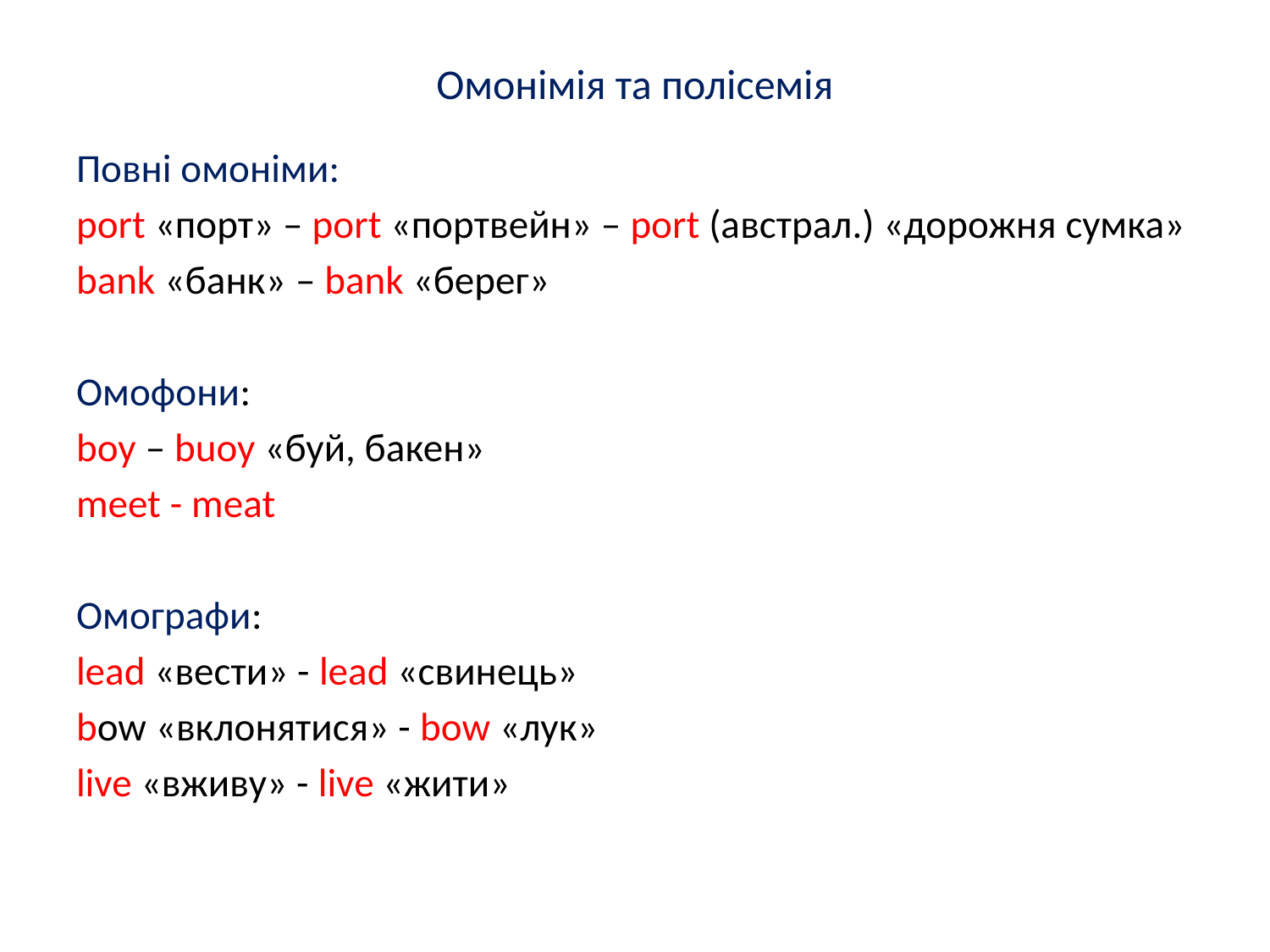

# Омонімія та полісемія
Повні омоніми:
port «порт» – port «портвейн» – port (австрал.) «дорожня сумка»
bank «банк» – bank «берег»

Омофони:
boy – buoy «буй, бакен»
meet - meat

Омографи:
lead «вести» - lead «свинець»
bow «вклонятися» - bow «лук»
live «вживу» - live «жити»